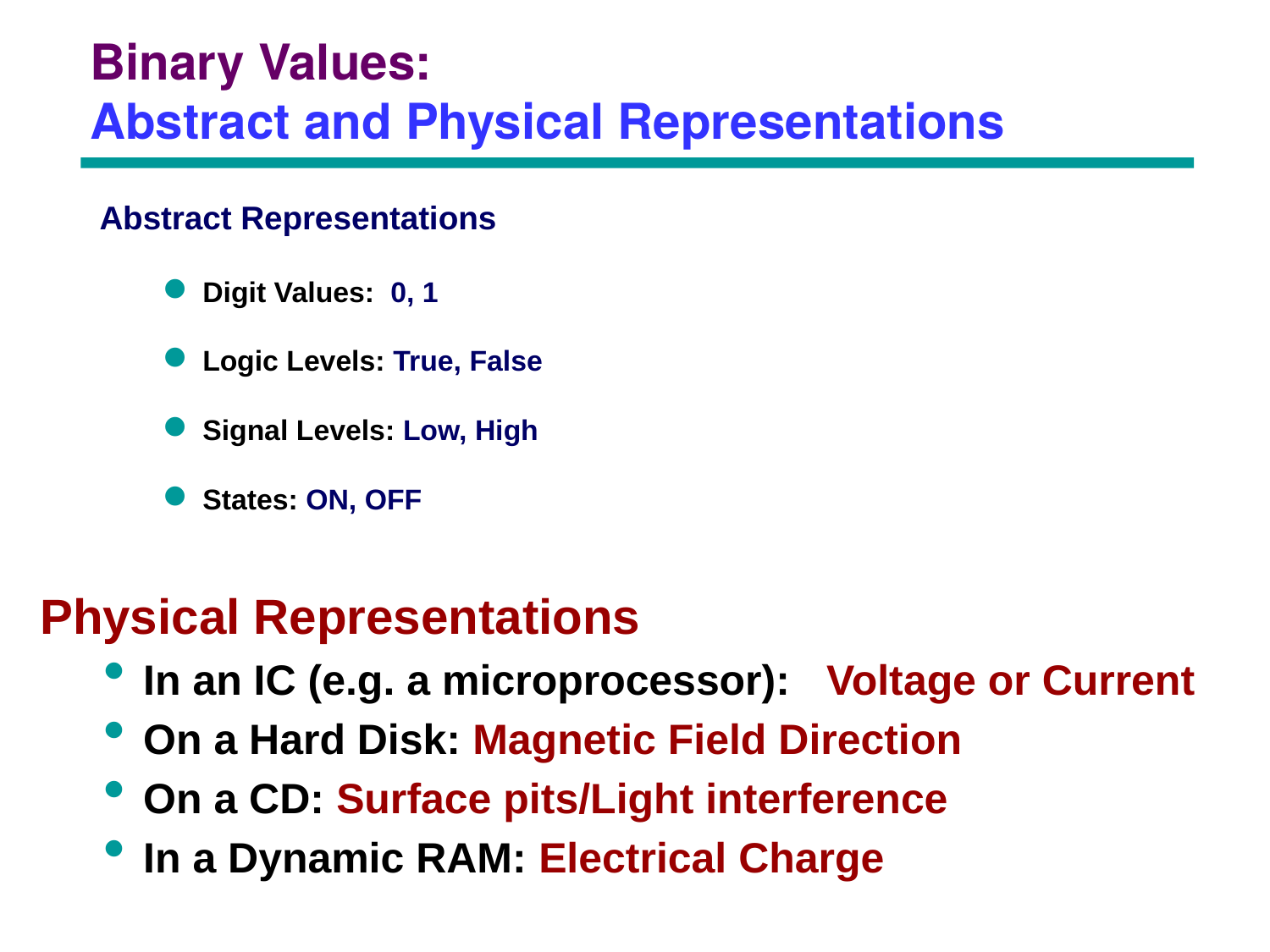

# Binary Values: Abstract and Physical Representations
Abstract Representations
Digit Values:  0, 1
Logic Levels: True, False
Signal Levels: Low, High
States: ON, OFF
Physical Representations
In an IC (e.g. a microprocessor):   Voltage or Current
On a Hard Disk: Magnetic Field Direction
On a CD: Surface pits/Light interference
In a Dynamic RAM: Electrical Charge
Chapter 1            10